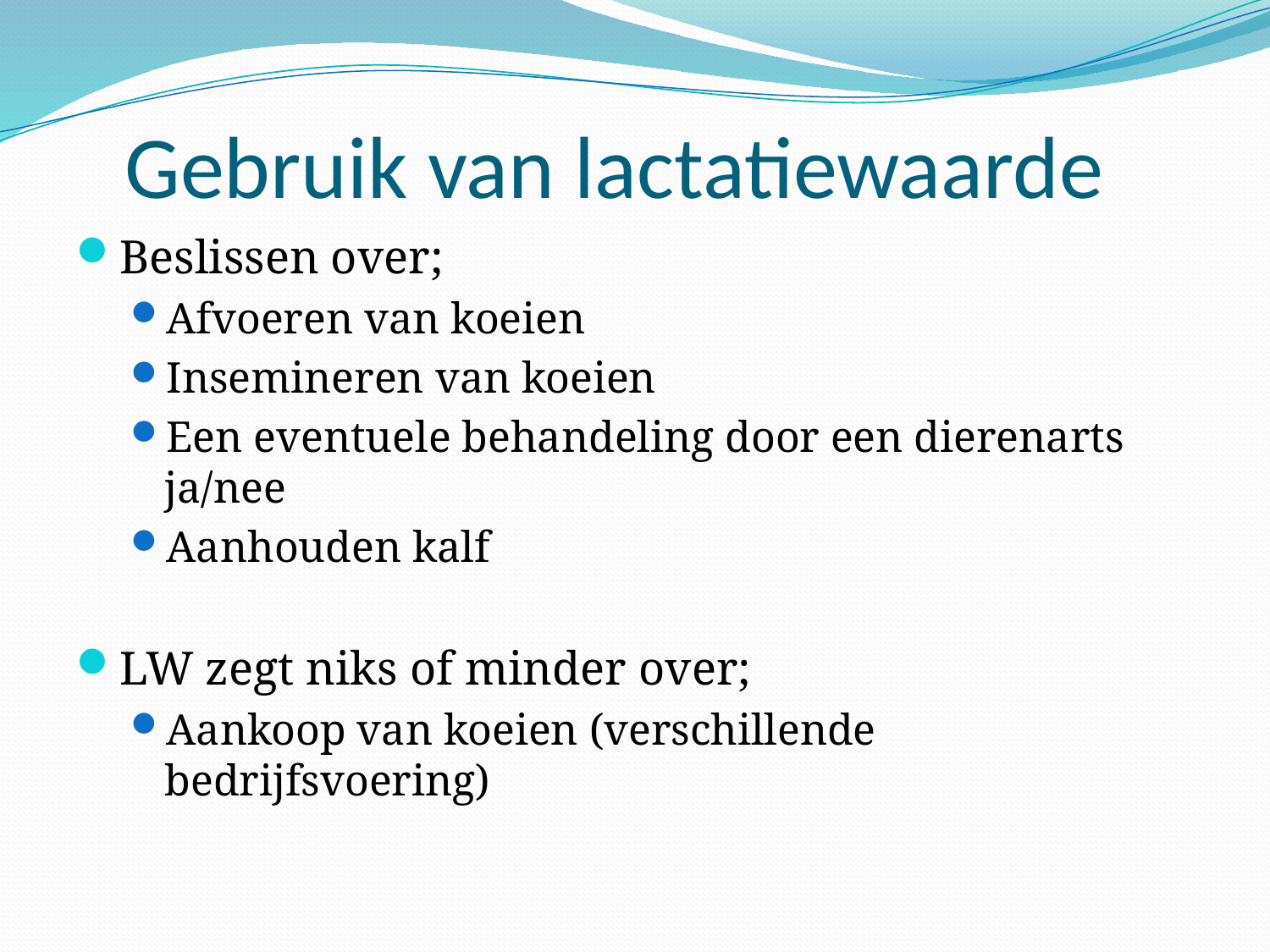

# Gebruik van lactatiewaarde
Beslissen over;
Afvoeren van koeien
Insemineren van koeien
Een eventuele behandeling door een dierenarts ja/nee
Aanhouden kalf

LW zegt niks of minder over;
Aankoop van koeien (verschillende bedrijfsvoering)